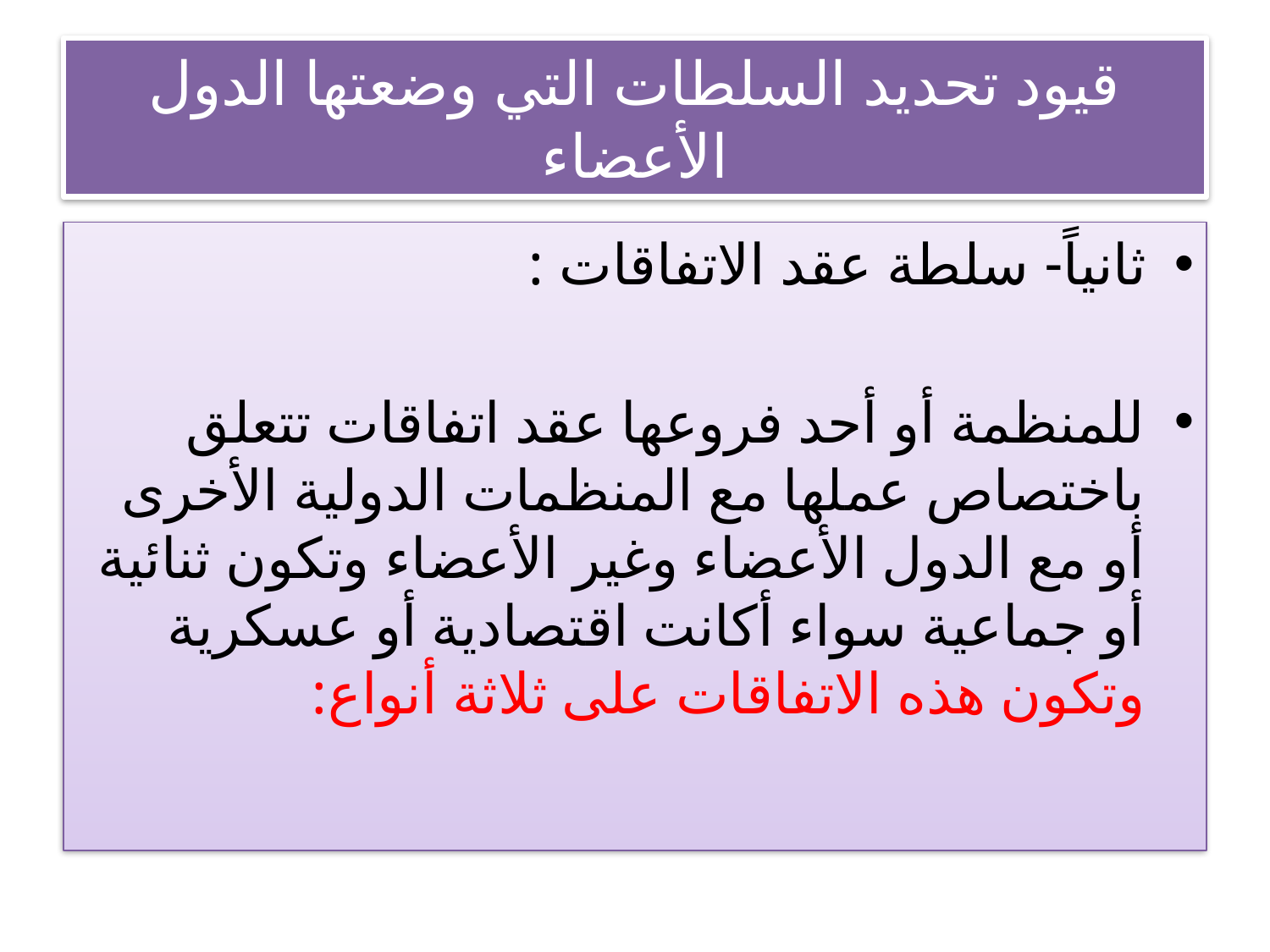

# قيود تحديد السلطات التي وضعتها الدول الأعضاء
ثانياً- سلطة عقد الاتفاقات :

للمنظمة أو أحد فروعها عقد اتفاقات تتعلق باختصاص عملها مع المنظمات الدولية الأخرى أو مع الدول الأعضاء وغير الأعضاء وتكون ثنائية أو جماعية سواء أكانت اقتصادية أو عسكرية وتكون هذه الاتفاقات على ثلاثة أنواع: